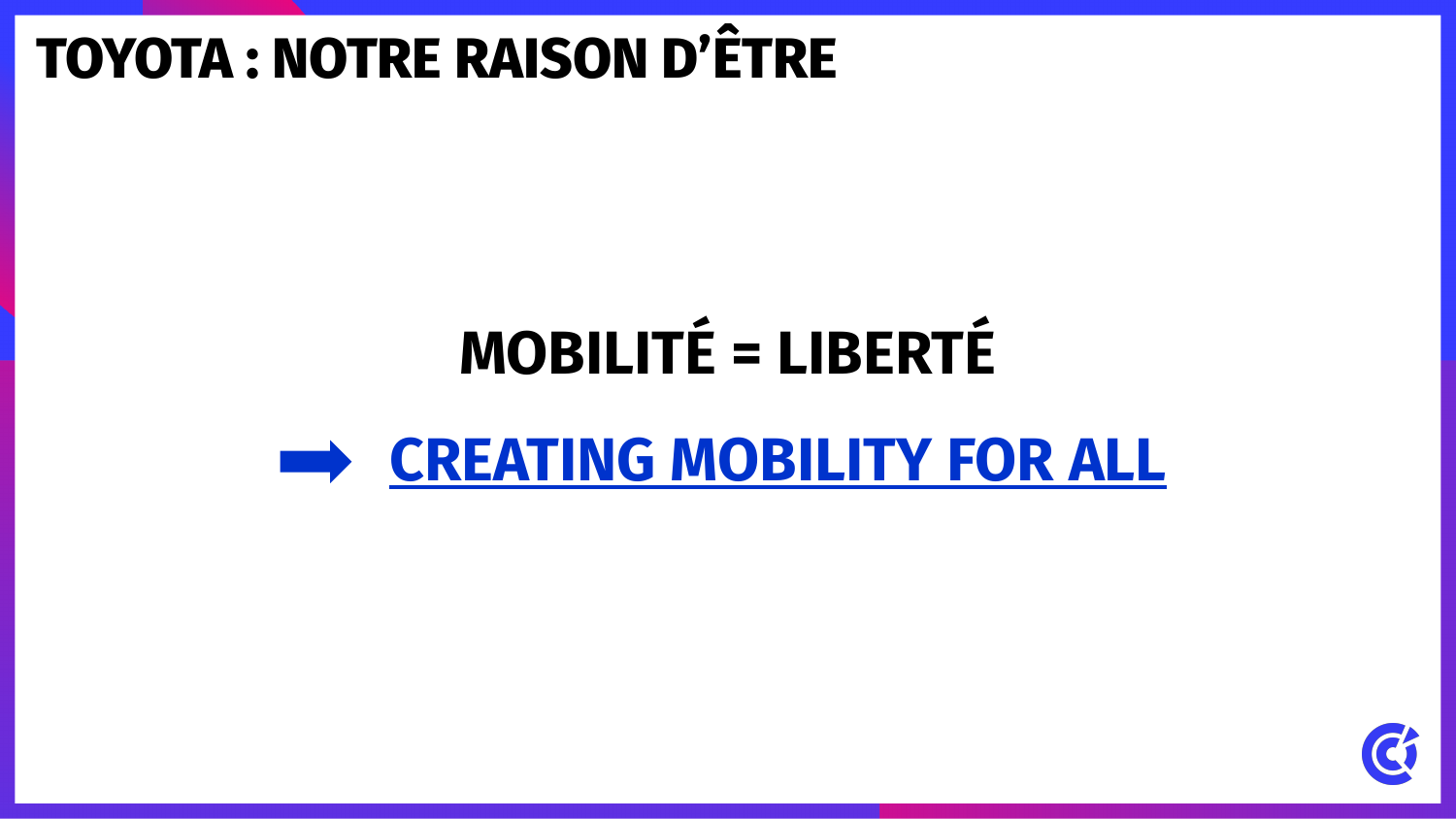

# TOYOTA : NOTRE RAISON D’ÊTRE

Mobilité = liberté
 Creating mobility for all